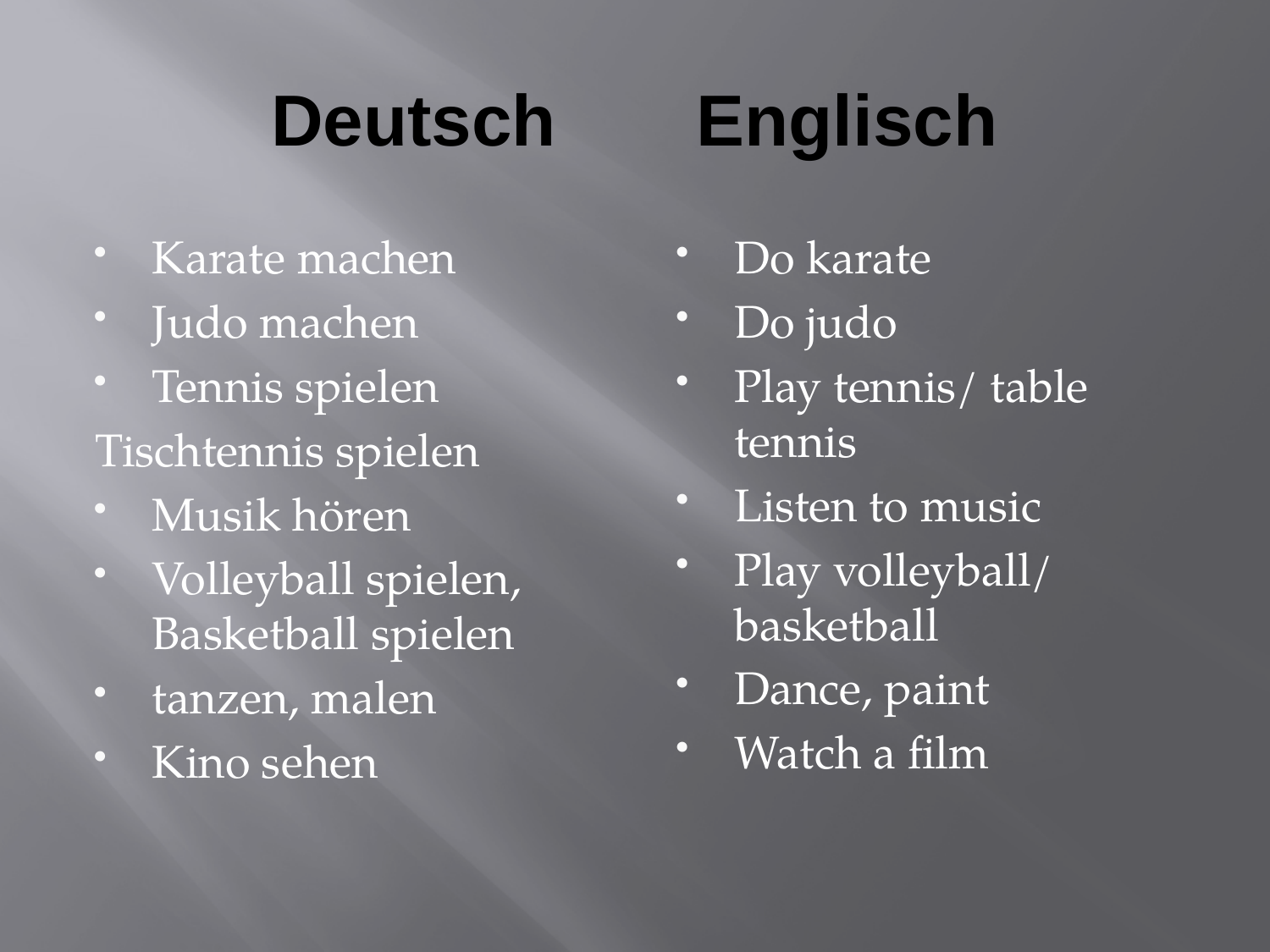

# Deutsch       Englisch
Karate machen
Judo machen
Tennis spielen
Tischtennis spielen
Musik hören
Volleyball spielen, Basketball spielen
tanzen, malen
Kino sehen
Do karate
Do judo
Play tennis/ table tennis
Listen to music
Play volleyball/ basketball
Dance, paint
Watch a film